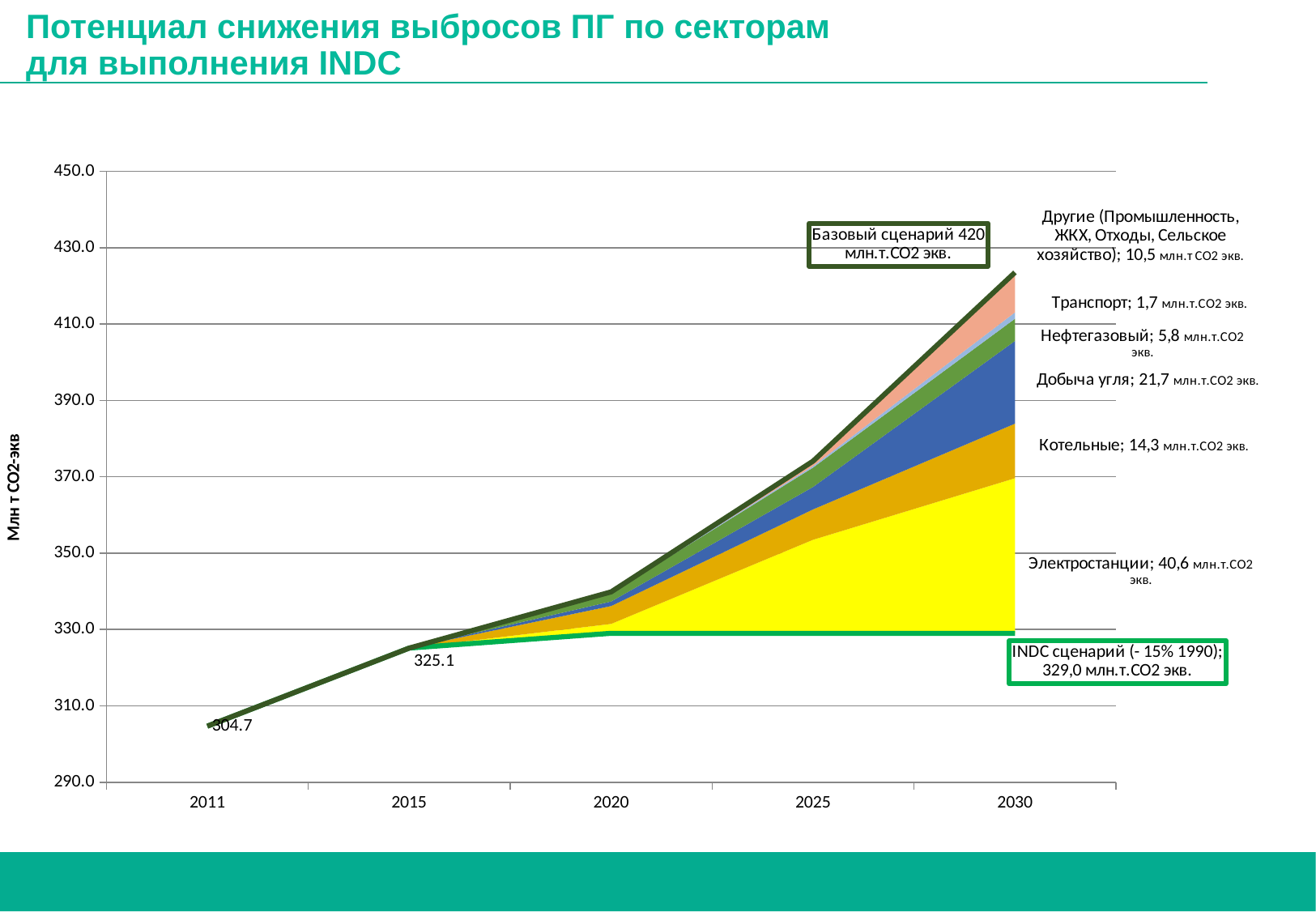

# Потенциал снижения выбросов ПГ по секторам для выполнения INDC

### Chart

| Category | LOWER | Электростанции | Котельные | Добыча угля | Нефтегазовый | Транспорт | Другие (Промышленность, Коммерческий, ЖКХ, Отходы, Сельское хозяйство) | INDC сценарий (- 15% 1990) | Базовый сценарий |
|---|---|---|---|---|---|---|---|---|---|
| 2011 | 304.67393892954397 | 0.0 | 0.0 | 0.0 | 0.0 | 0.0 | 0.0 | 304.67393892954397 | 304.67393892954397 |
| 2015 | 325.12979004239196 | 0.0 | 0.0 | 0.0 | 0.0 | 0.0 | -2.0190782379359093e-13 | 325.12979004239196 | 325.12979004239196 |
| 2020 | 329.001452913978 | 2.4586509129682623 | 4.685668099374293 | 1.1981662618342501 | 2.2127883805045467 | 0.11193551761275364 | 0.18878656776947375 | 329.001452913978 | 339.85744865404155 |
| 2025 | 329.0016038237823 | 24.495232161890886 | 7.96216802101177 | 5.880613689736332 | 5.081249381955548 | 0.40274920362569533 | 1.2874209468340678 | 329.0016038237823 | 374.1110372264736 |
| 2030 | 329.00215222247 | 40.632571104374165 | 14.299026249155864 | 21.661611878987582 | 5.810833685533389 | 1.6669057901924598 | 10.45856196879561 | 329.00215222247 | 423.53166289723697 |
8